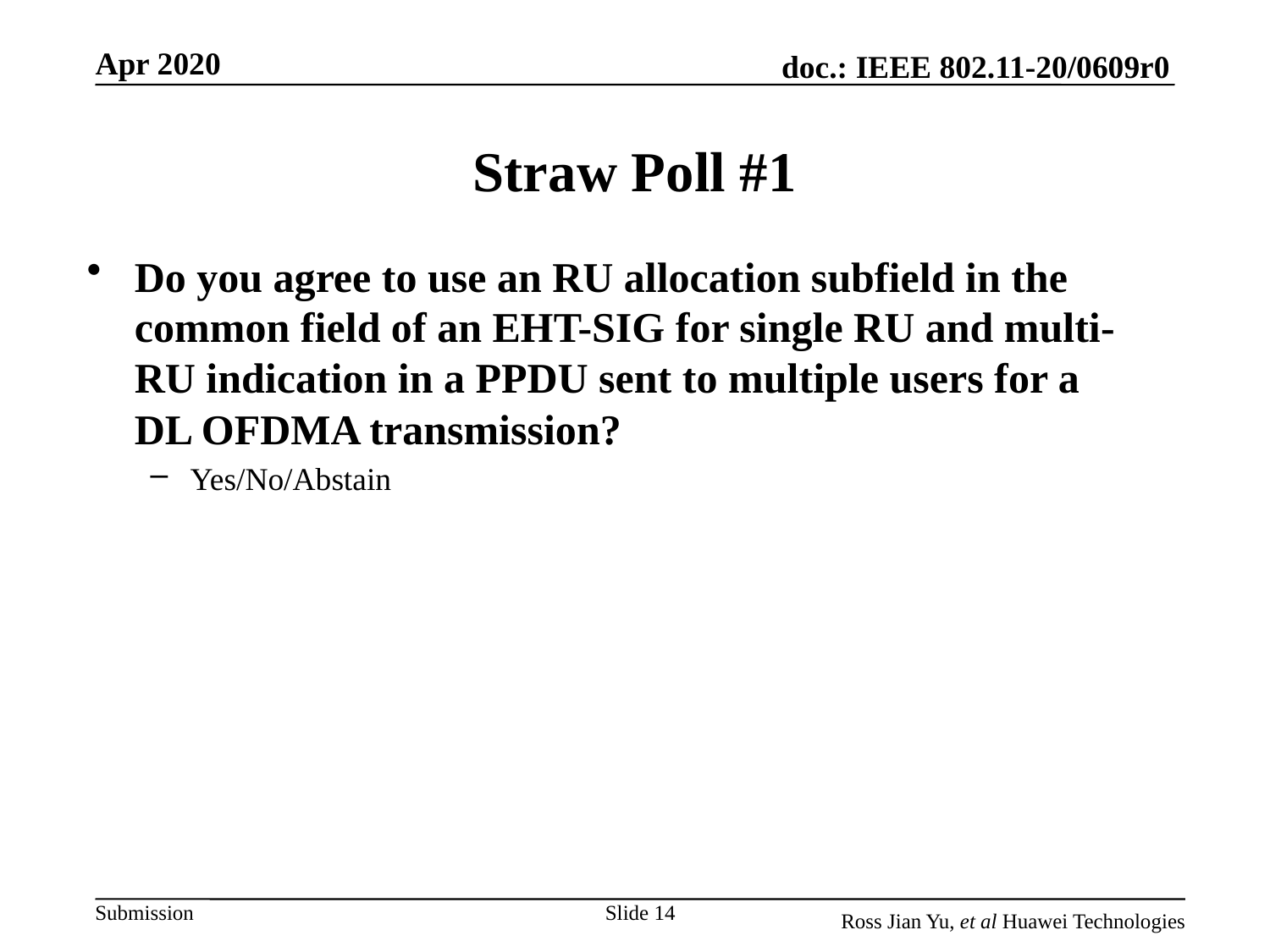

# Straw Poll #1
Do you agree to use an RU allocation subfield in the common field of an EHT-SIG for single RU and multi-RU indication in a PPDU sent to multiple users for a DL OFDMA transmission?
Yes/No/Abstain

Slide 14